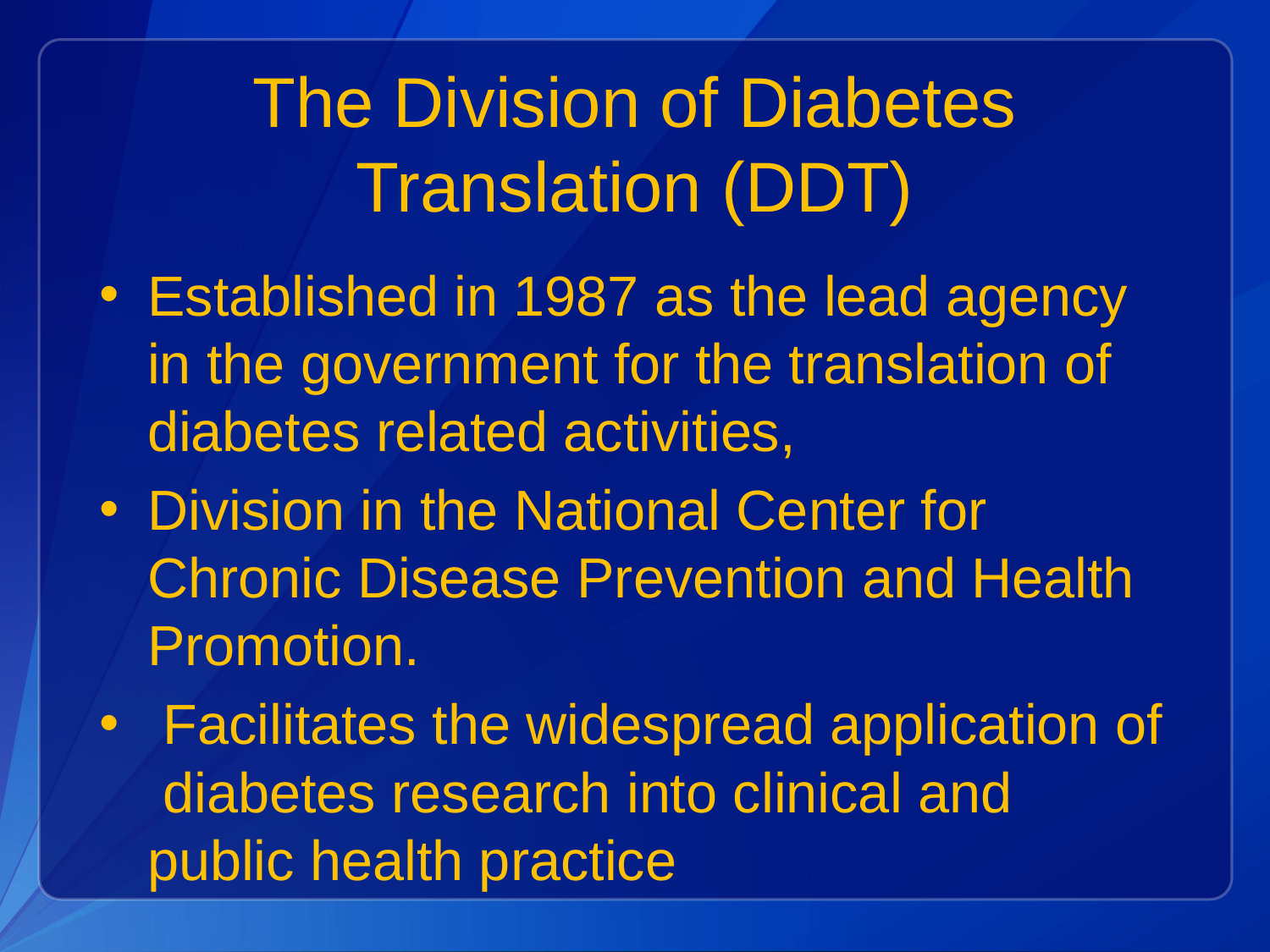

# The Division of Diabetes Translation (DDT)
Established in 1987 as the lead agency in the government for the translation of diabetes related activities,
Division in the National Center for Chronic Disease Prevention and Health Promotion.
 Facilitates the widespread application of  diabetes research into clinical and public health practice